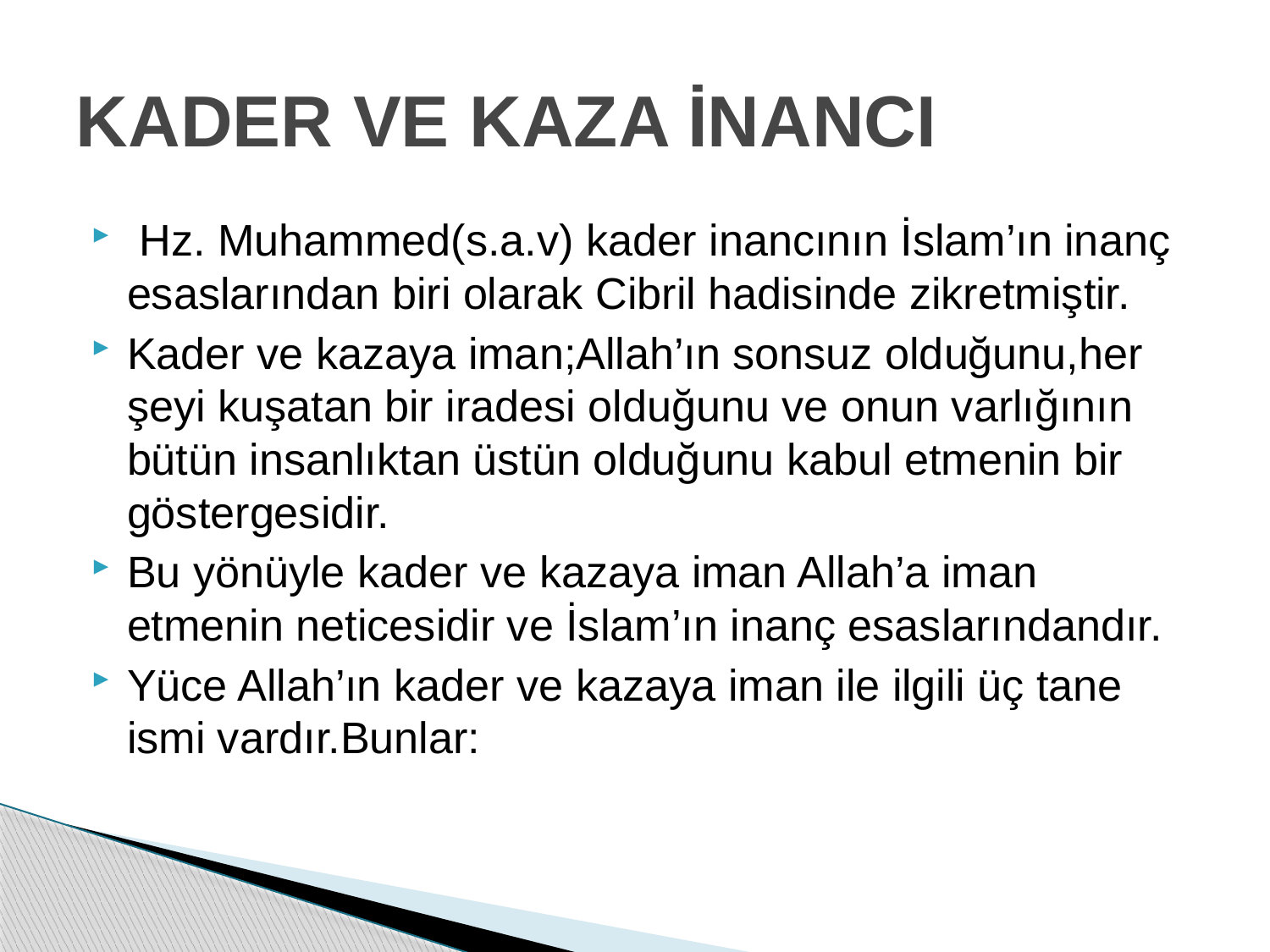

# KADER VE KAZA İNANCI
 Hz. Muhammed(s.a.v) kader inancının İslam’ın inanç esaslarından biri olarak Cibril hadisinde zikretmiştir.
Kader ve kazaya iman;Allah’ın sonsuz olduğunu,her şeyi kuşatan bir iradesi olduğunu ve onun varlığının bütün insanlıktan üstün olduğunu kabul etmenin bir göstergesidir.
Bu yönüyle kader ve kazaya iman Allah’a iman etmenin neticesidir ve İslam’ın inanç esaslarındandır.
Yüce Allah’ın kader ve kazaya iman ile ilgili üç tane ismi vardır.Bunlar: